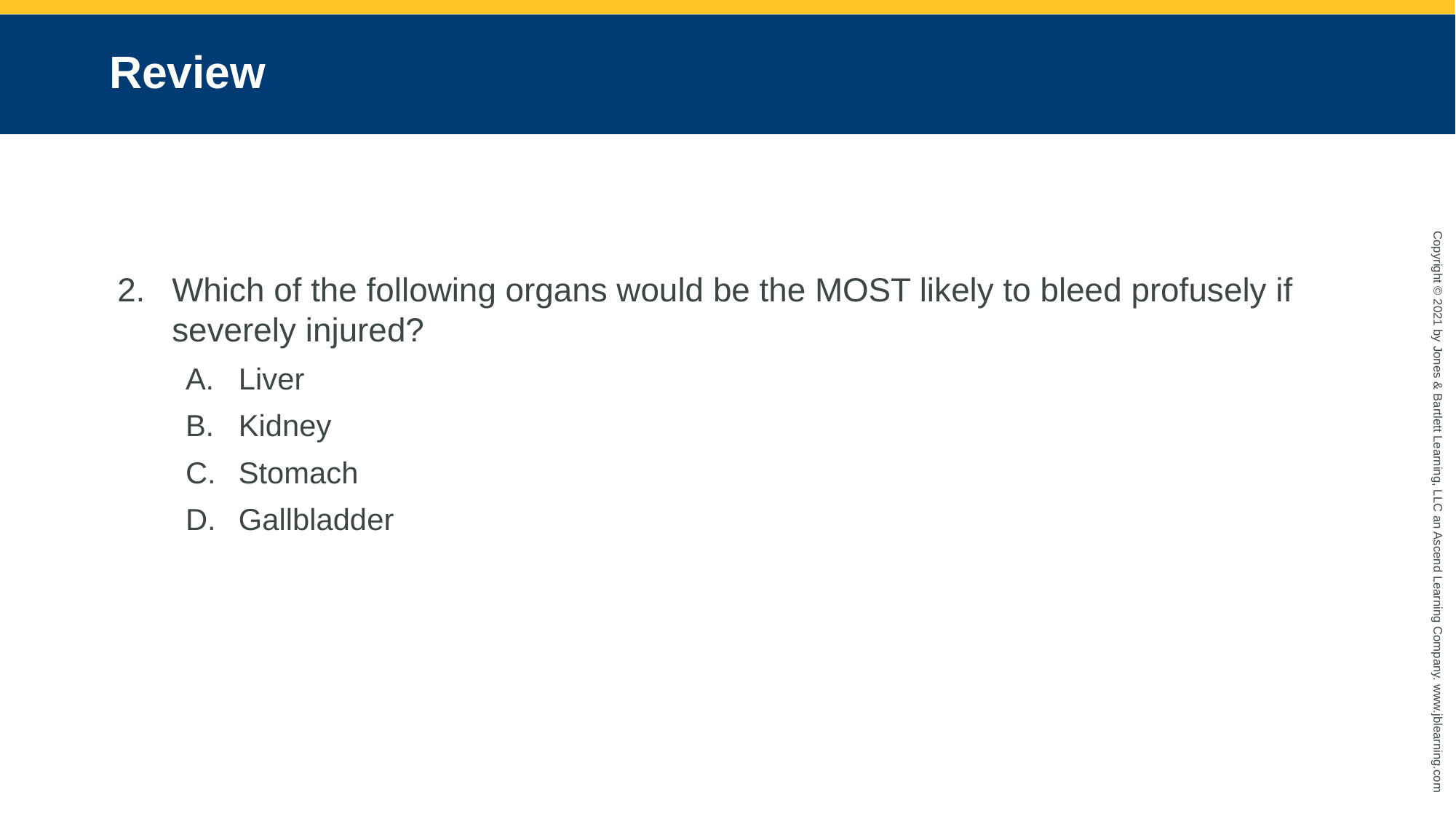

# Review
Which of the following organs would be the MOST likely to bleed profusely if severely injured?
Liver
Kidney
Stomach
Gallbladder